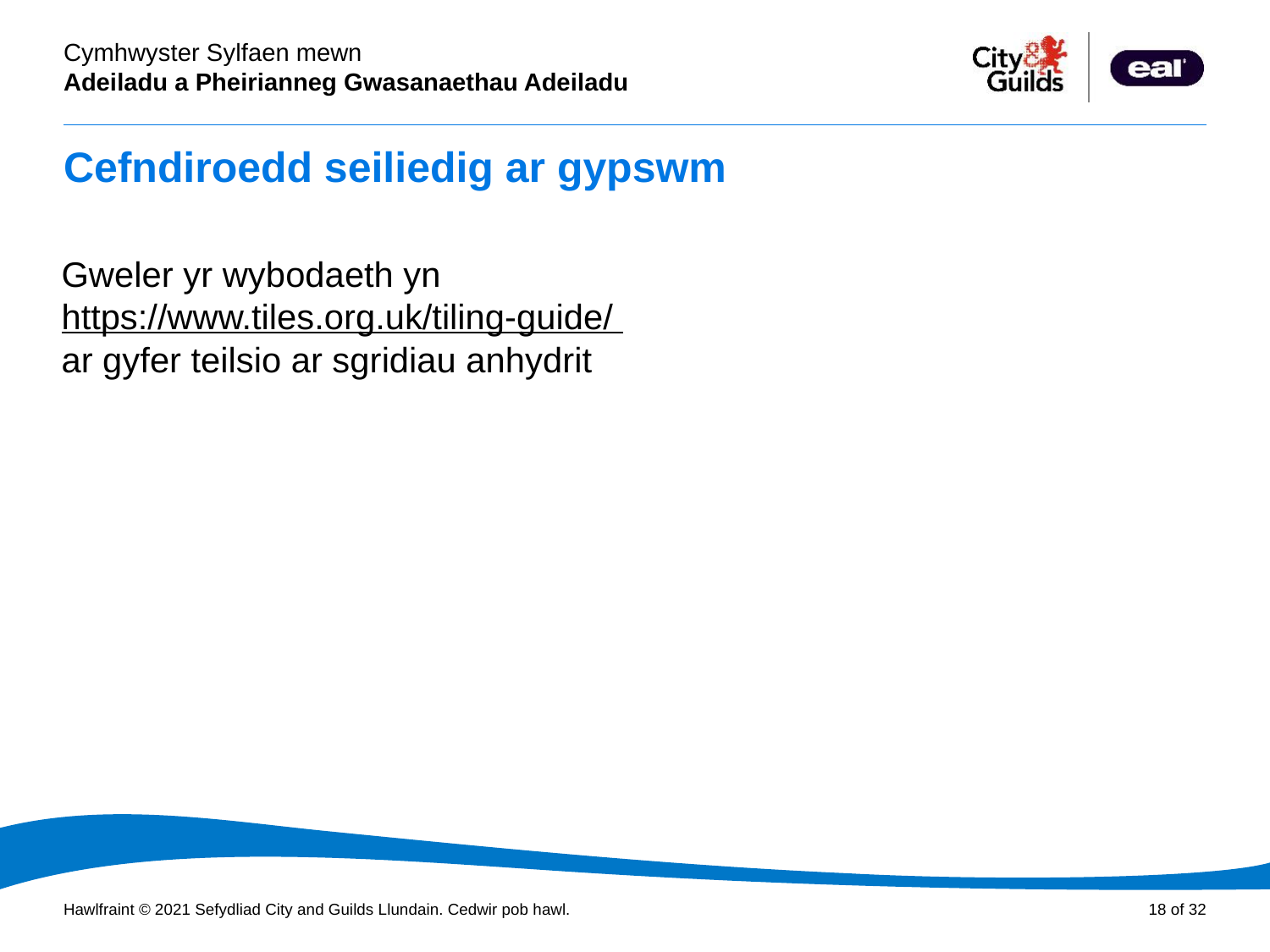

# Cefndiroedd seiliedig ar gypswm
Gweler yr wybodaeth yn
https://www.tiles.org.uk/tiling-guide/
ar gyfer teilsio ar sgridiau anhydrit